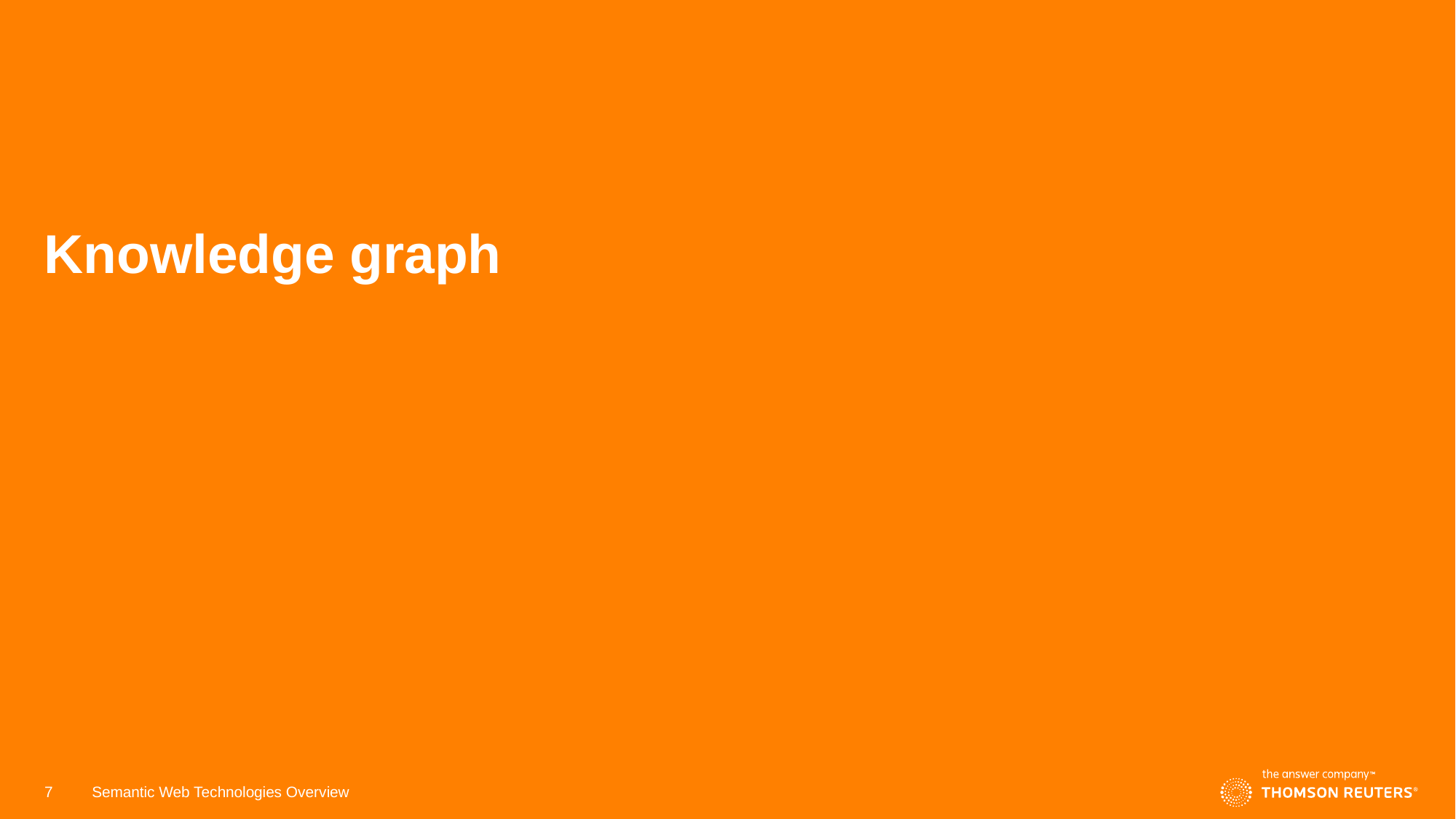

# Knowledge graph
7
Semantic Web Technologies Overview